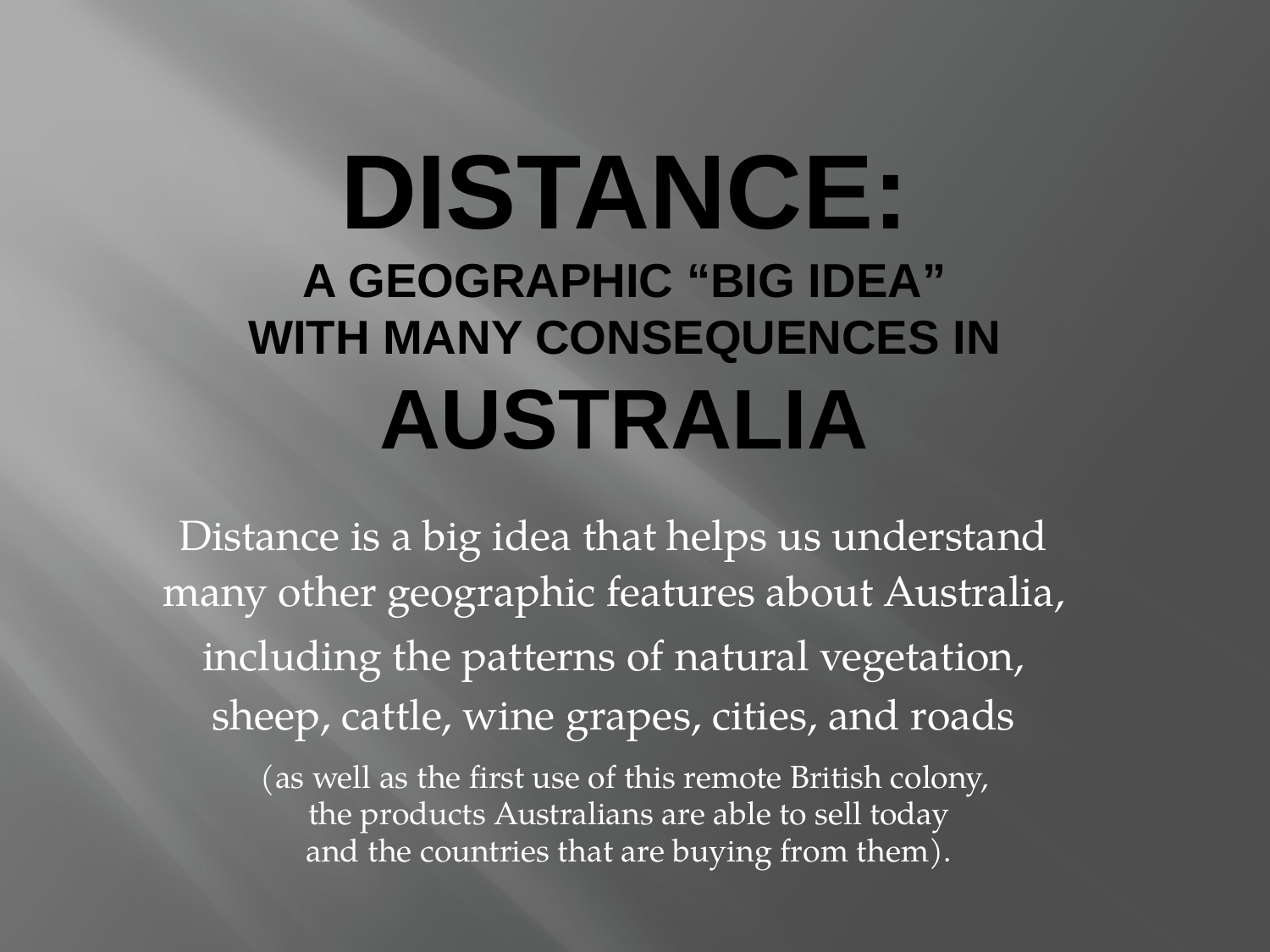

# distance: a geographic “big idea” with many consequences in AUSTRALIA
Distance is a big idea that helps us understand
many other geographic features about Australia,
including the patterns of natural vegetation,
sheep, cattle, wine grapes, cities, and roads
(as well as the first use of this remote British colony,
the products Australians are able to sell today
and the countries that are buying from them).